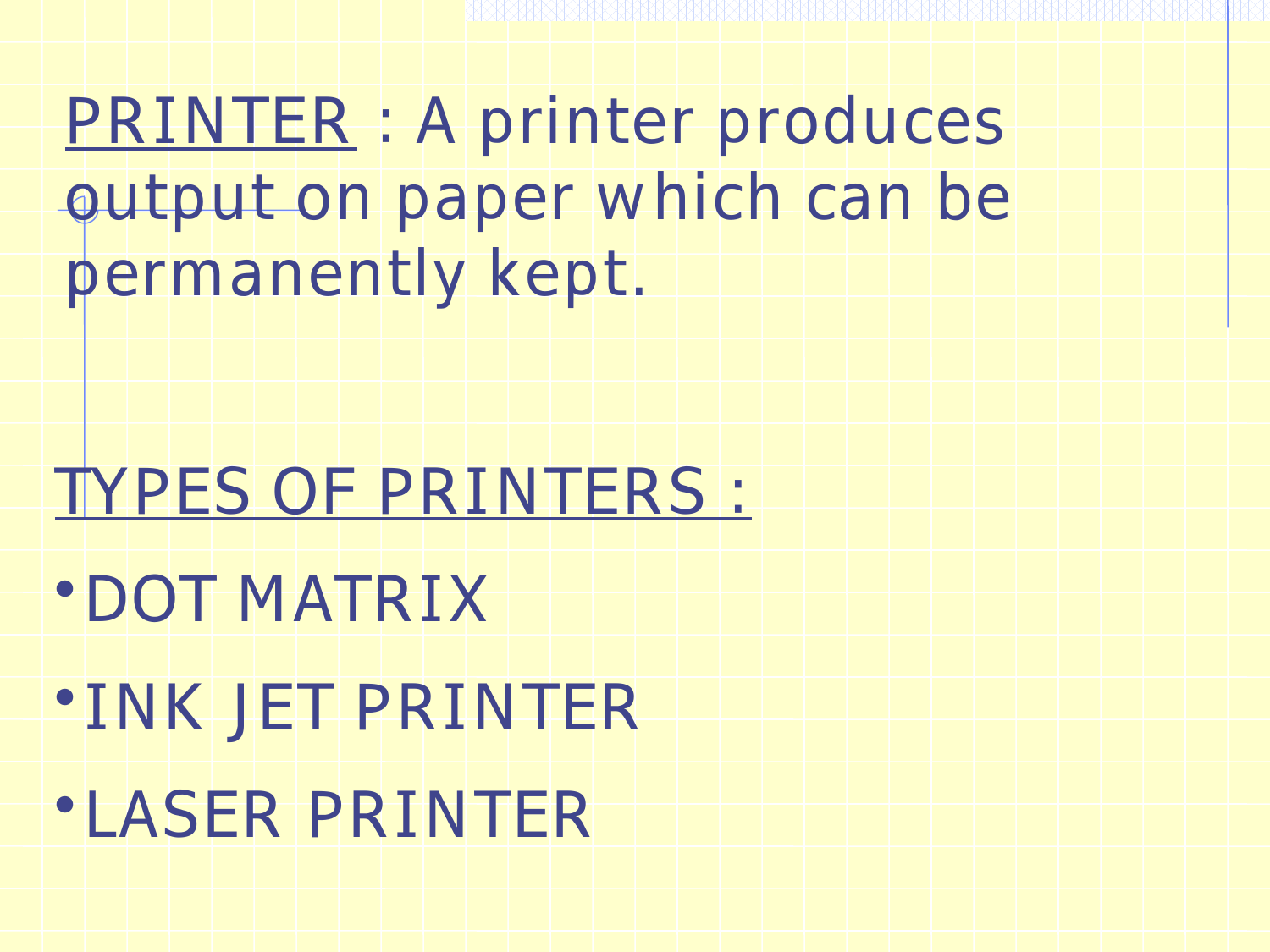

PRINTER : A printer produces output on paper which can be permanently kept.
TYPES OF PRINTERS :
DOT MATRIX
INK JET PRINTER
LASER PRINTER